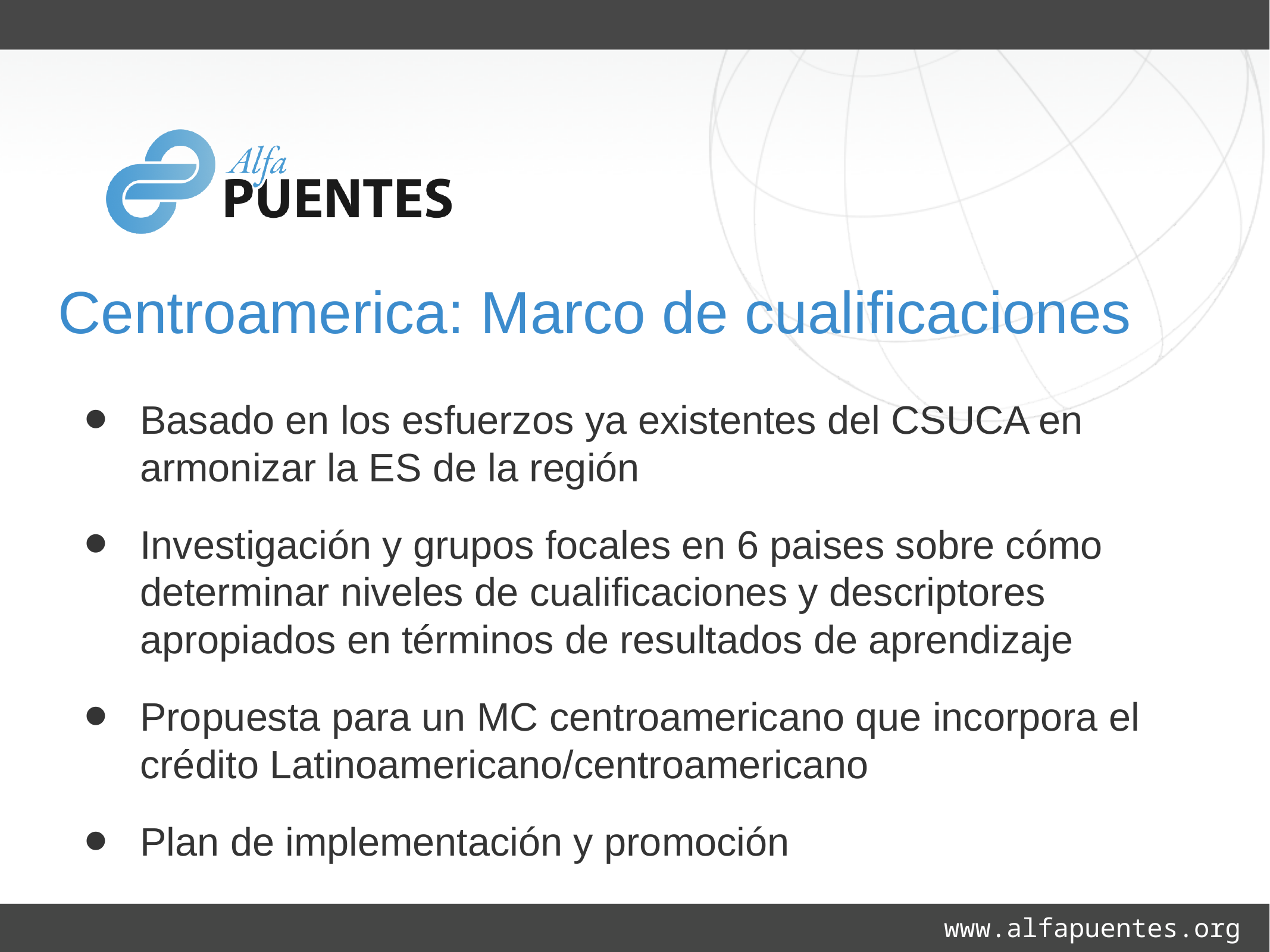

# Centroamerica: Marco de cualificaciones
Basado en los esfuerzos ya existentes del CSUCA en armonizar la ES de la región
Investigación y grupos focales en 6 paises sobre cómo determinar niveles de cualificaciones y descriptores apropiados en términos de resultados de aprendizaje
Propuesta para un MC centroamericano que incorpora el crédito Latinoamericano/centroamericano
Plan de implementación y promoción